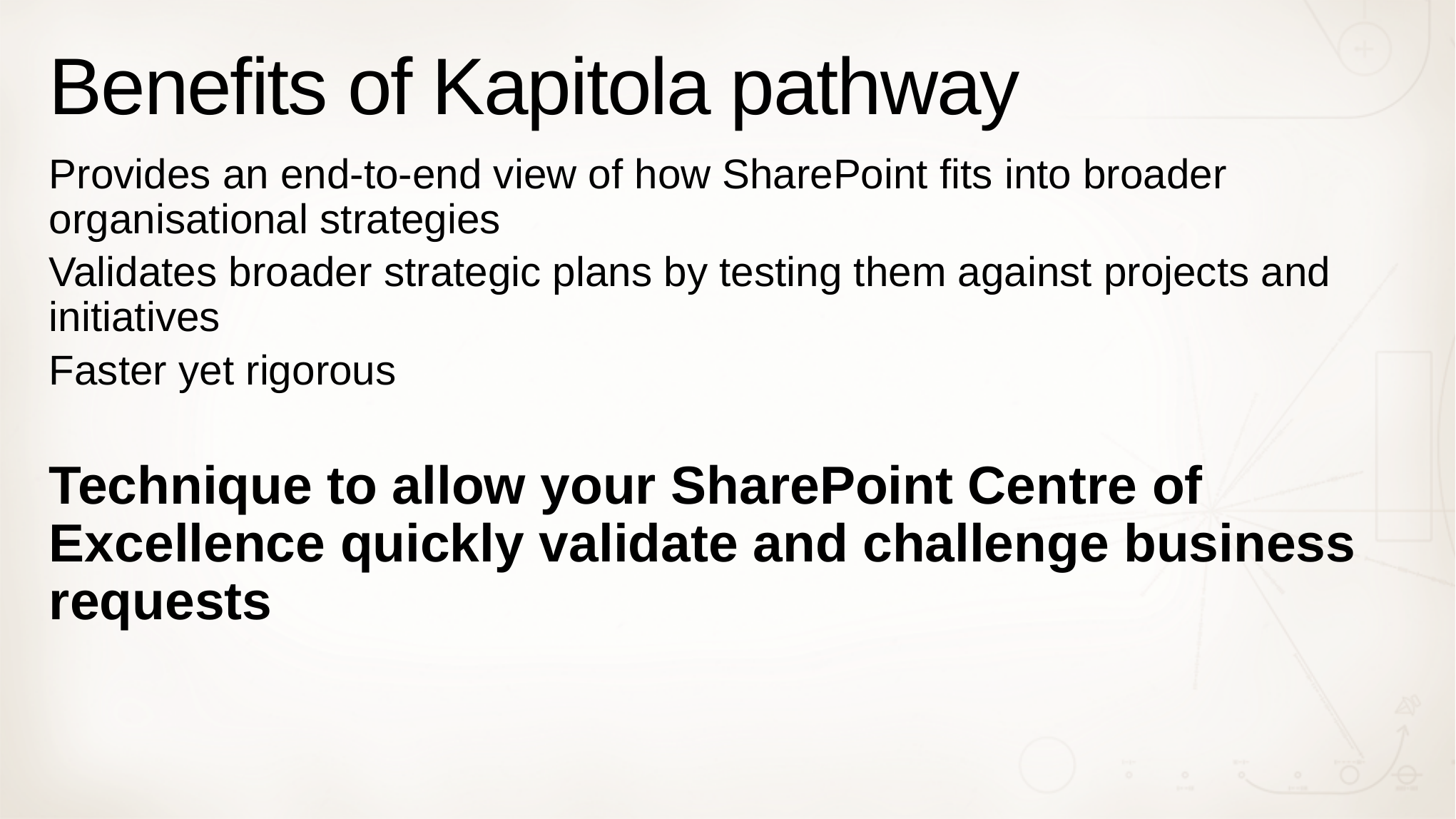

# Benefits of Kapitola pathway
Provides an end-to-end view of how SharePoint fits into broader organisational strategies
Validates broader strategic plans by testing them against projects and initiatives
Faster yet rigorous

Technique to allow your SharePoint Centre of Excellence quickly validate and challenge business requests